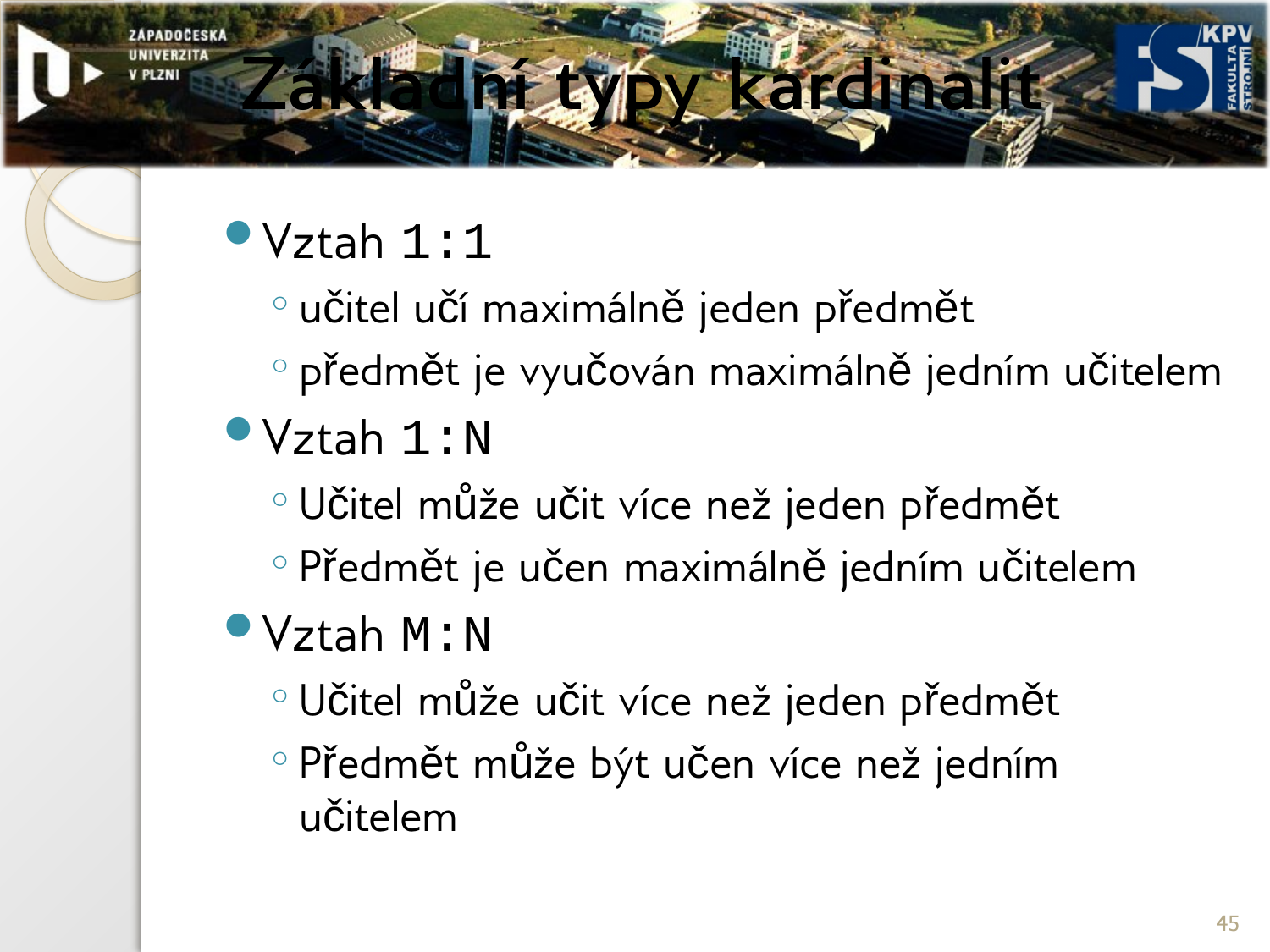

# Základní typy kardinalit
Vztah 1:1
učitel učí maximálně jeden předmět
předmět je vyučován maximálně jedním učitelem
Vztah 1:N
Učitel může učit více než jeden předmět
Předmět je učen maximálně jedním učitelem
Vztah M:N
Učitel může učit více než jeden předmět
Předmět může být učen více než jedním učitelem

45